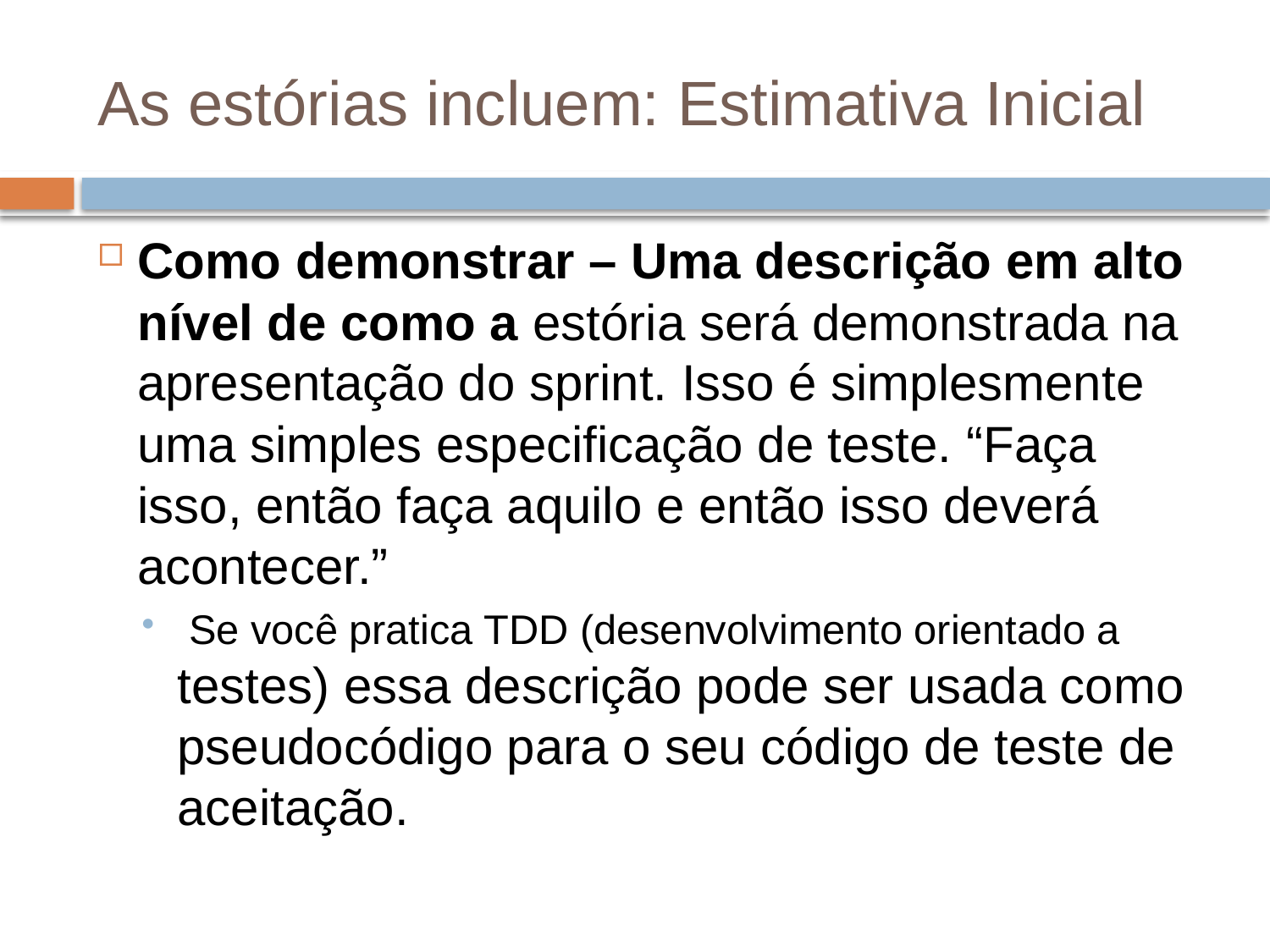

# As estórias incluem: Estimativa Inicial
Como demonstrar – Uma descrição em alto nível de como a estória será demonstrada na apresentação do sprint. Isso é simplesmente uma simples especificação de teste. “Faça isso, então faça aquilo e então isso deverá acontecer.”
 Se você pratica TDD (desenvolvimento orientado a testes) essa descrição pode ser usada como pseudocódigo para o seu código de teste de aceitação.